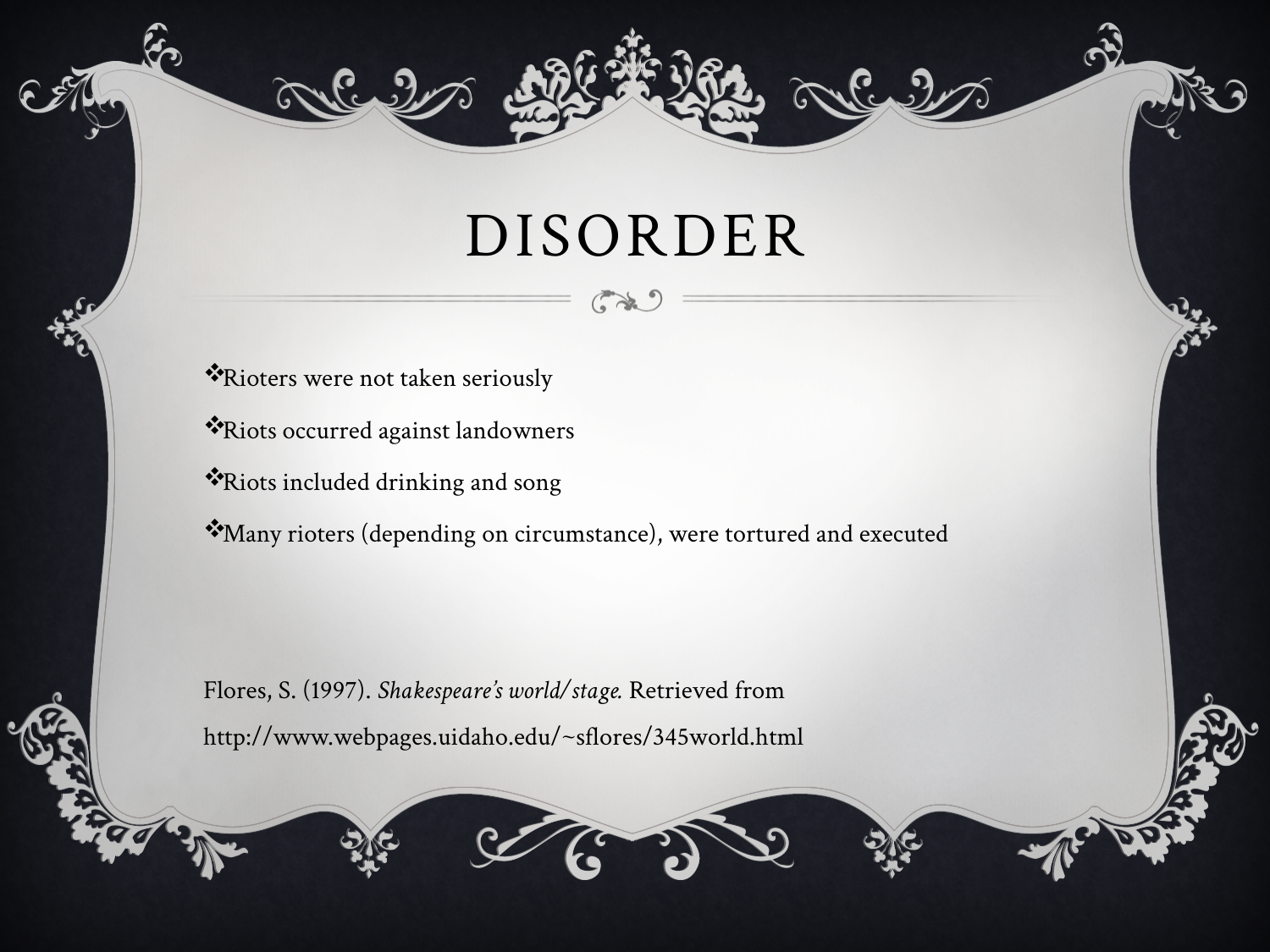

# Disorder
Rioters were not taken seriously
Riots occurred against landowners
Riots included drinking and song
Many rioters (depending on circumstance), were tortured and executed

Flores, S. (1997). Shakespeare’s world/stage. Retrieved from http://www.webpages.uidaho.edu/~sflores/345world.html